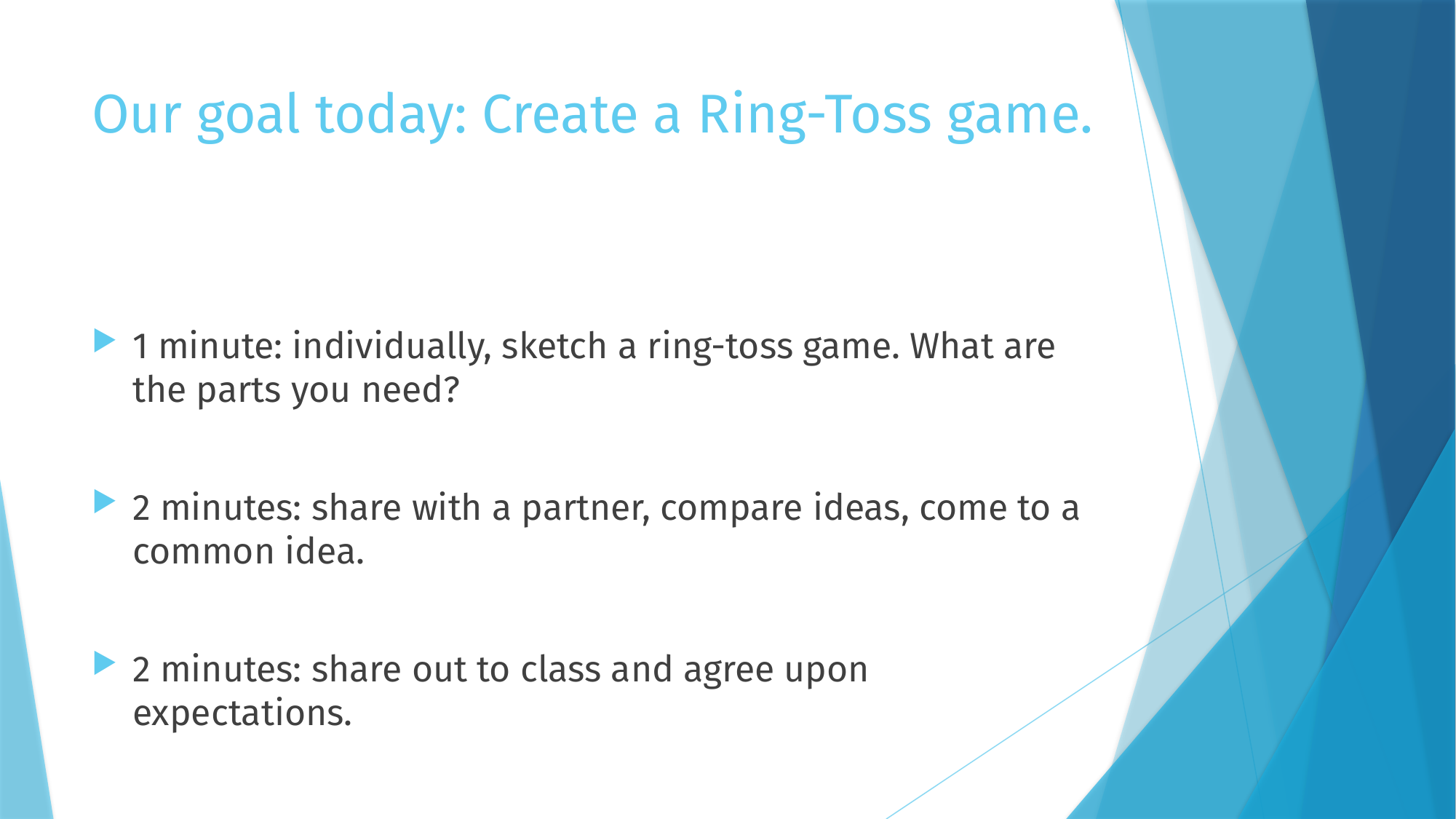

# Our goal today: Create a Ring-Toss game.

1 minute: individually, sketch a ring-toss game. What are the parts you need?

2 minutes: share with a partner, compare ideas, come to a common idea.

2 minutes: share out to class and agree upon expectations.